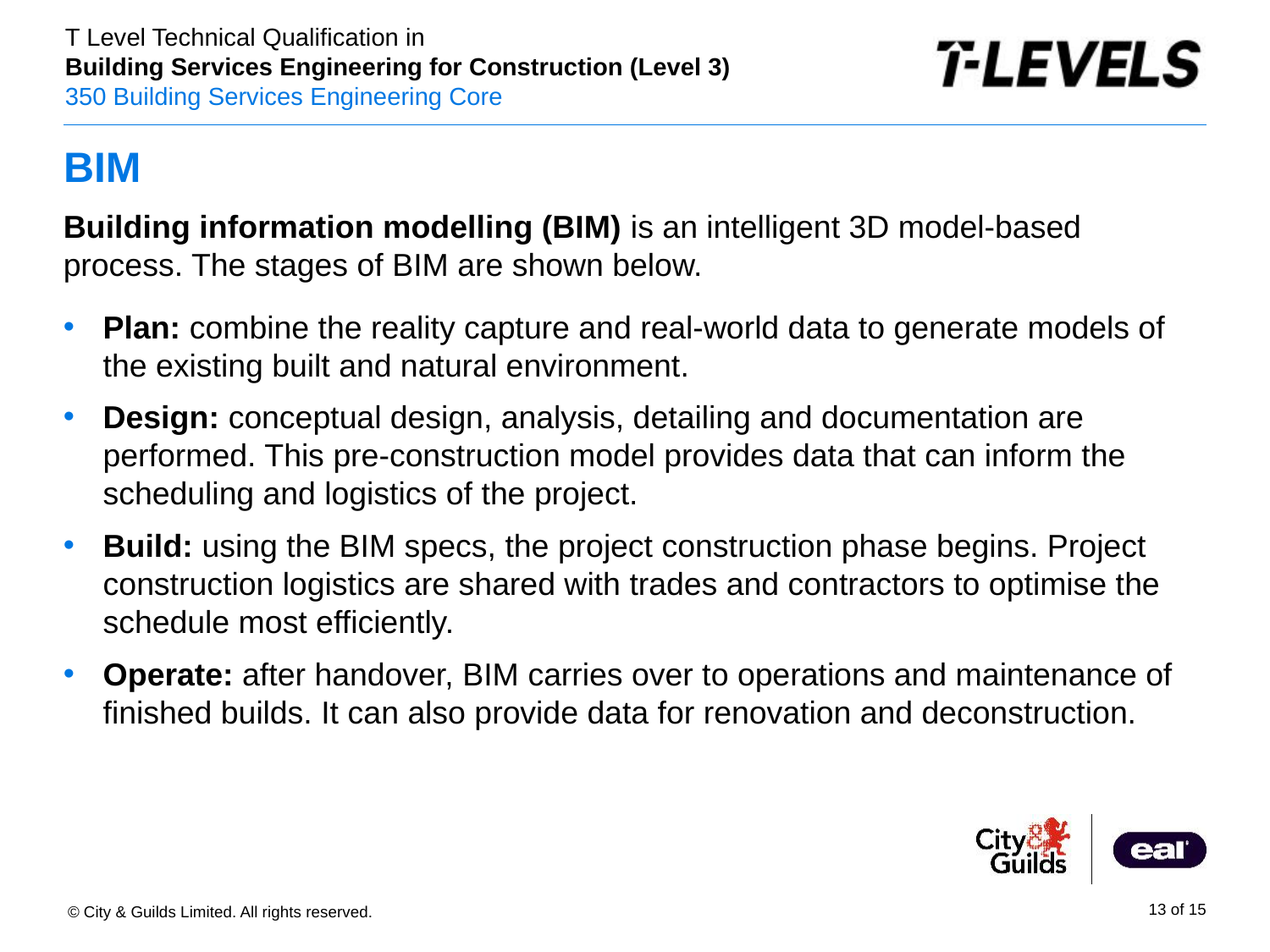

# BIM
Building information modelling (BIM) is an intelligent 3D model-based process. The stages of BIM are shown below.
Plan: combine the reality capture and real-world data to generate models of the existing built and natural environment.
Design: conceptual design, analysis, detailing and documentation are performed. This pre-construction model provides data that can inform the scheduling and logistics of the project.
Build: using the BIM specs, the project construction phase begins. Project construction logistics are shared with trades and contractors to optimise the schedule most efficiently.
Operate: after handover, BIM carries over to operations and maintenance of finished builds. It can also provide data for renovation and deconstruction.